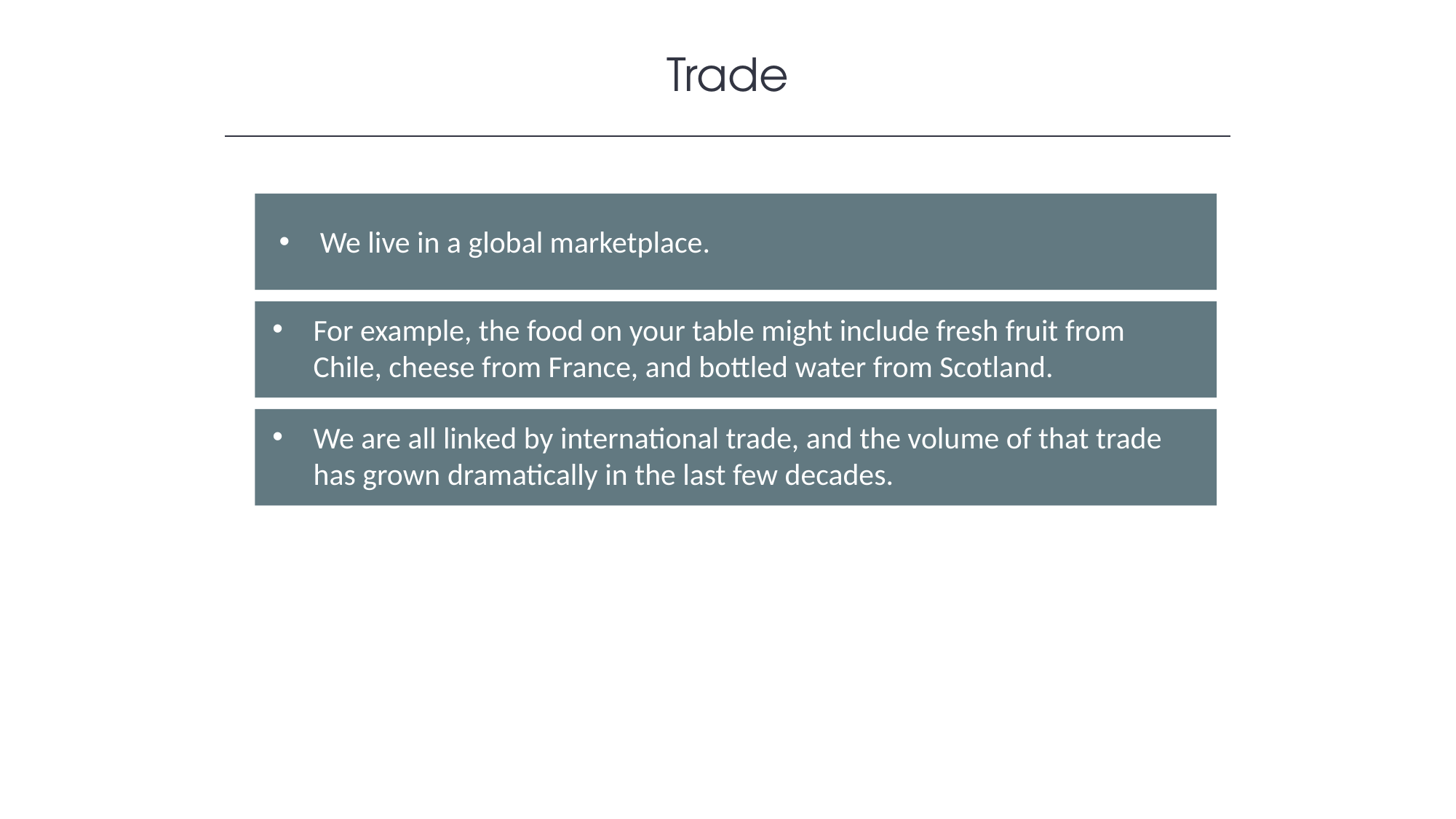

Trade

We live in a global marketplace.

For example, the food on your table might include fresh fruit from Chile, cheese from France, and bottled water from Scotland.

We are all linked by international trade, and the volume of that trade has grown dramatically in the last few decades.